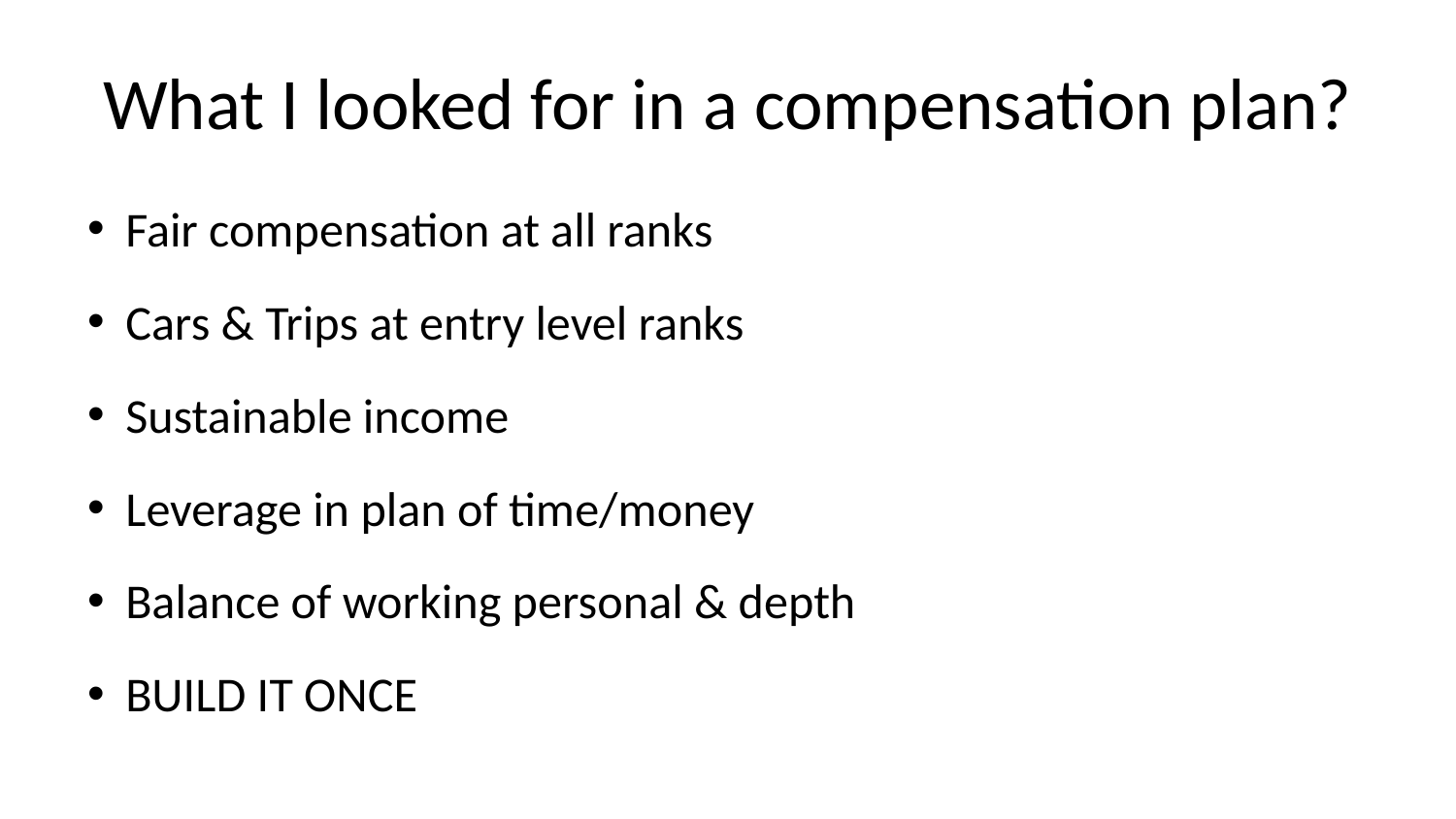

# What I looked for in a compensation plan?
Fair compensation at all ranks
Cars & Trips at entry level ranks
Sustainable income
Leverage in plan of time/money
Balance of working personal & depth
BUILD IT ONCE